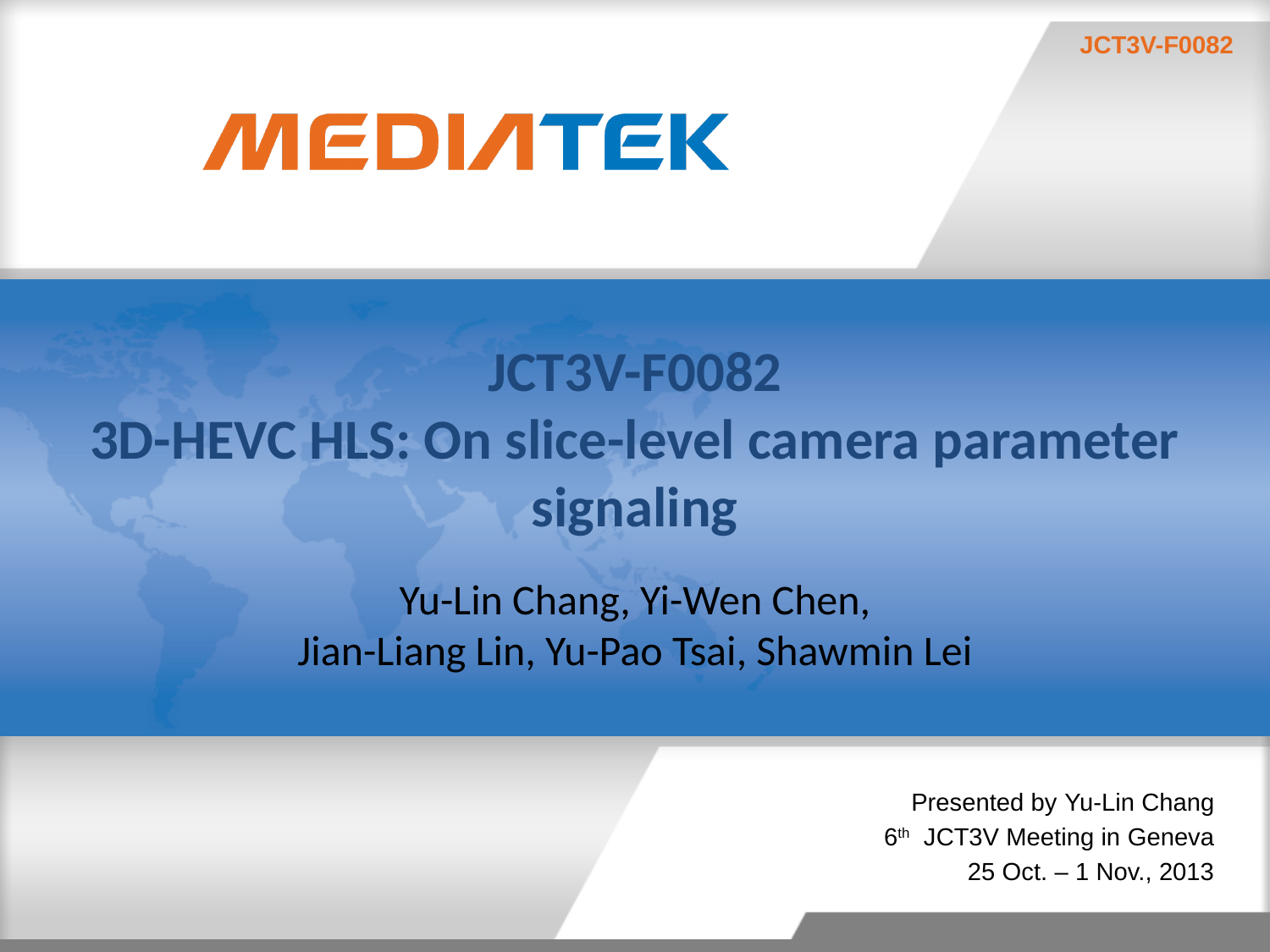

# JCT3V-F0082 3D-HEVC HLS: On slice-level camera parameter signaling
Yu-Lin Chang, Yi-Wen Chen,
Jian-Liang Lin, Yu-Pao Tsai, Shawmin Lei
Presented by Yu-Lin Chang
6th  JCT3V Meeting in Geneva
25 Oct. – 1 Nov., 2013